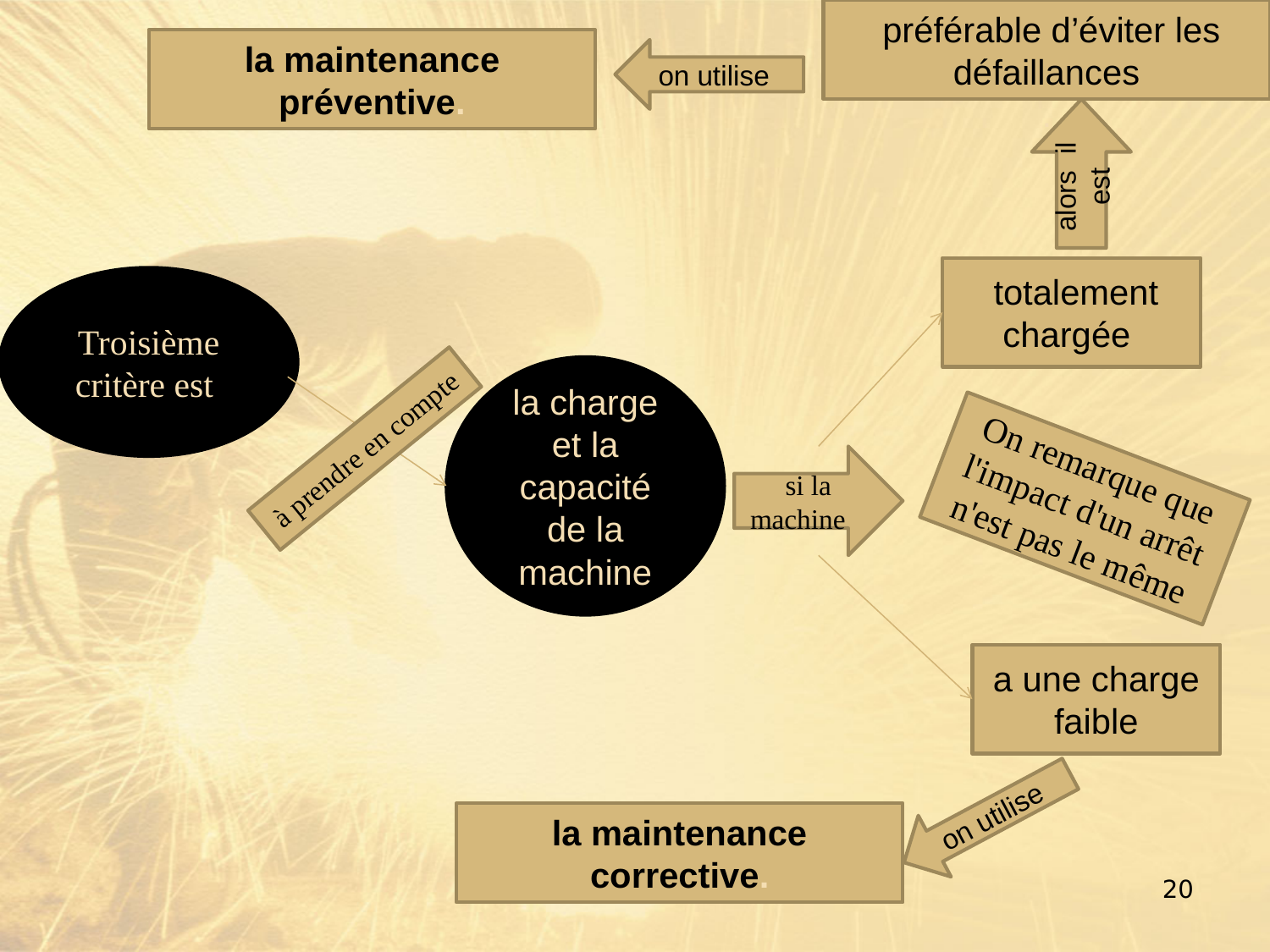

préférable d’éviter les défaillances
.
la maintenance préventive.
on utilise
alors  il est
 totalement chargée
Troisième critère est
la charge et la capacité de la machine
 si la machine
à prendre en compte
On remarque que l'impact d'un arrêt n'est pas le même
a une charge faible
on utilise
la maintenance corrective.
20